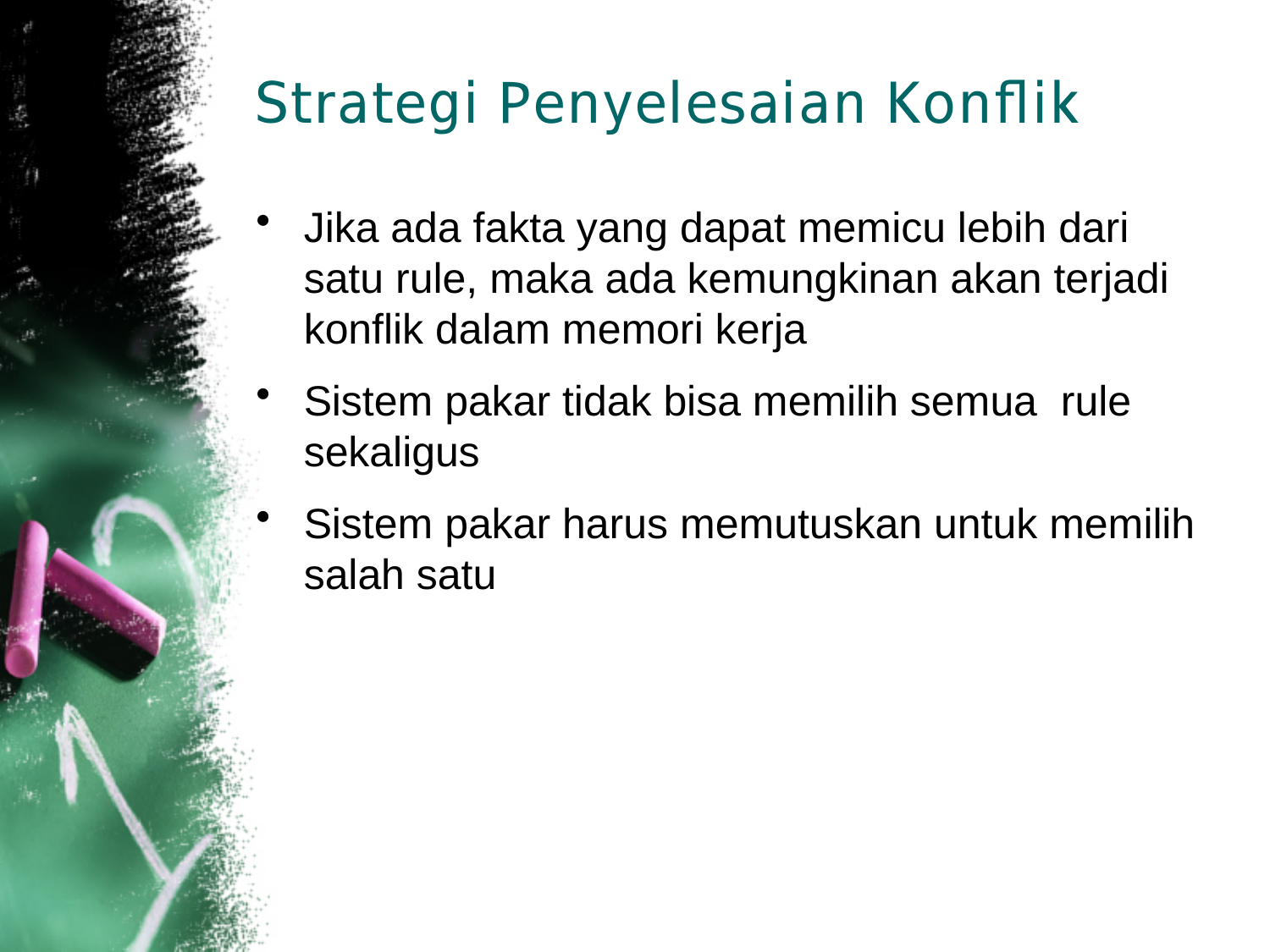

# Strategi Penyelesaian Konflik
Jika ada fakta yang dapat memicu lebih dari satu rule, maka ada kemungkinan akan terjadi konflik dalam memori kerja
Sistem pakar tidak bisa memilih semua  rule sekaligus
Sistem pakar harus memutuskan untuk memilih salah satu